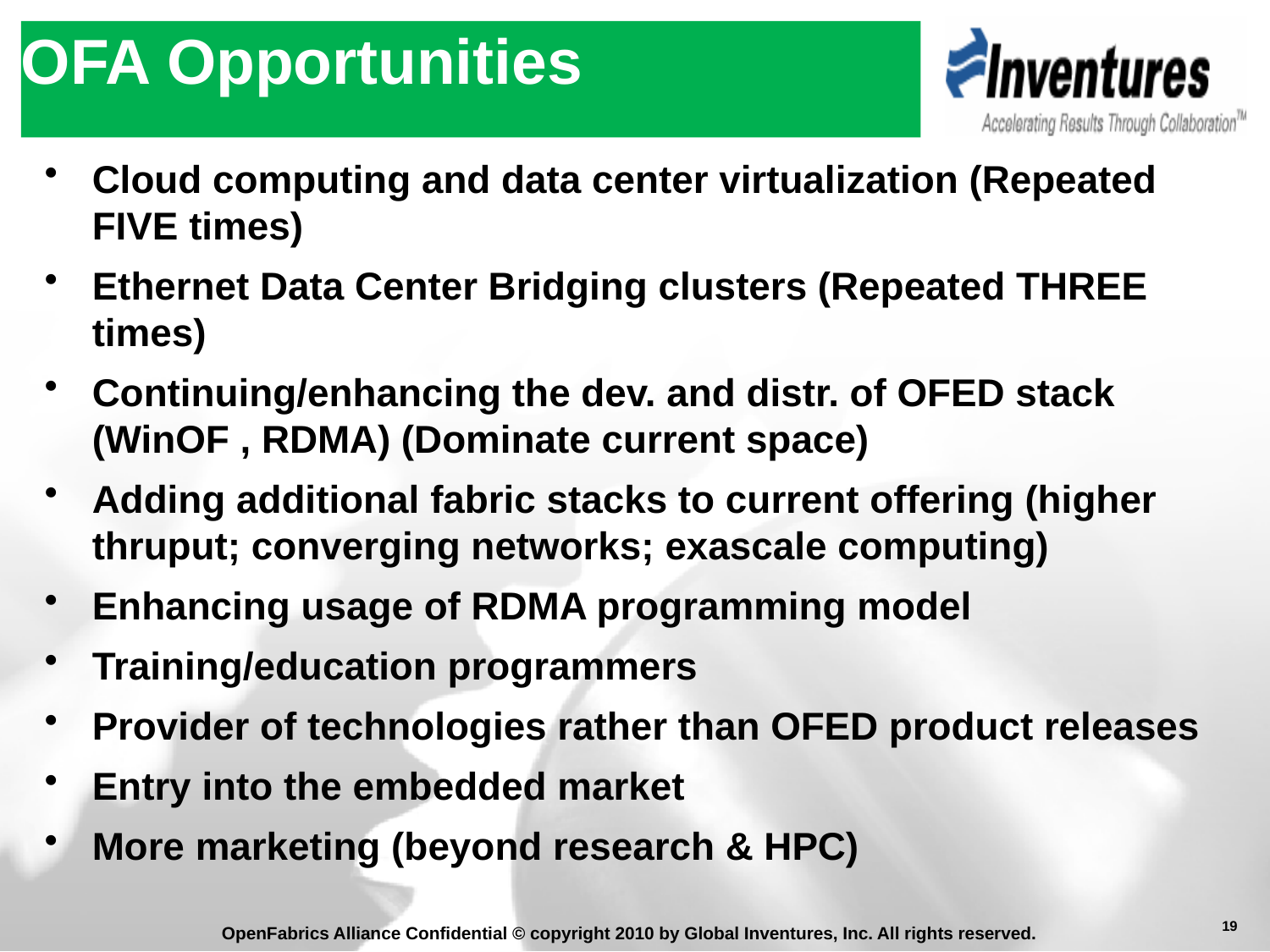

# OFA Opportunities
Cloud computing and data center virtualization (Repeated FIVE times)
Ethernet Data Center Bridging clusters (Repeated THREE times)
Continuing/enhancing the dev. and distr. of OFED stack (WinOF , RDMA) (Dominate current space)
Adding additional fabric stacks to current offering (higher thruput; converging networks; exascale computing)
Enhancing usage of RDMA programming model
Training/education programmers
Provider of technologies rather than OFED product releases
Entry into the embedded market
More marketing (beyond research & HPC)